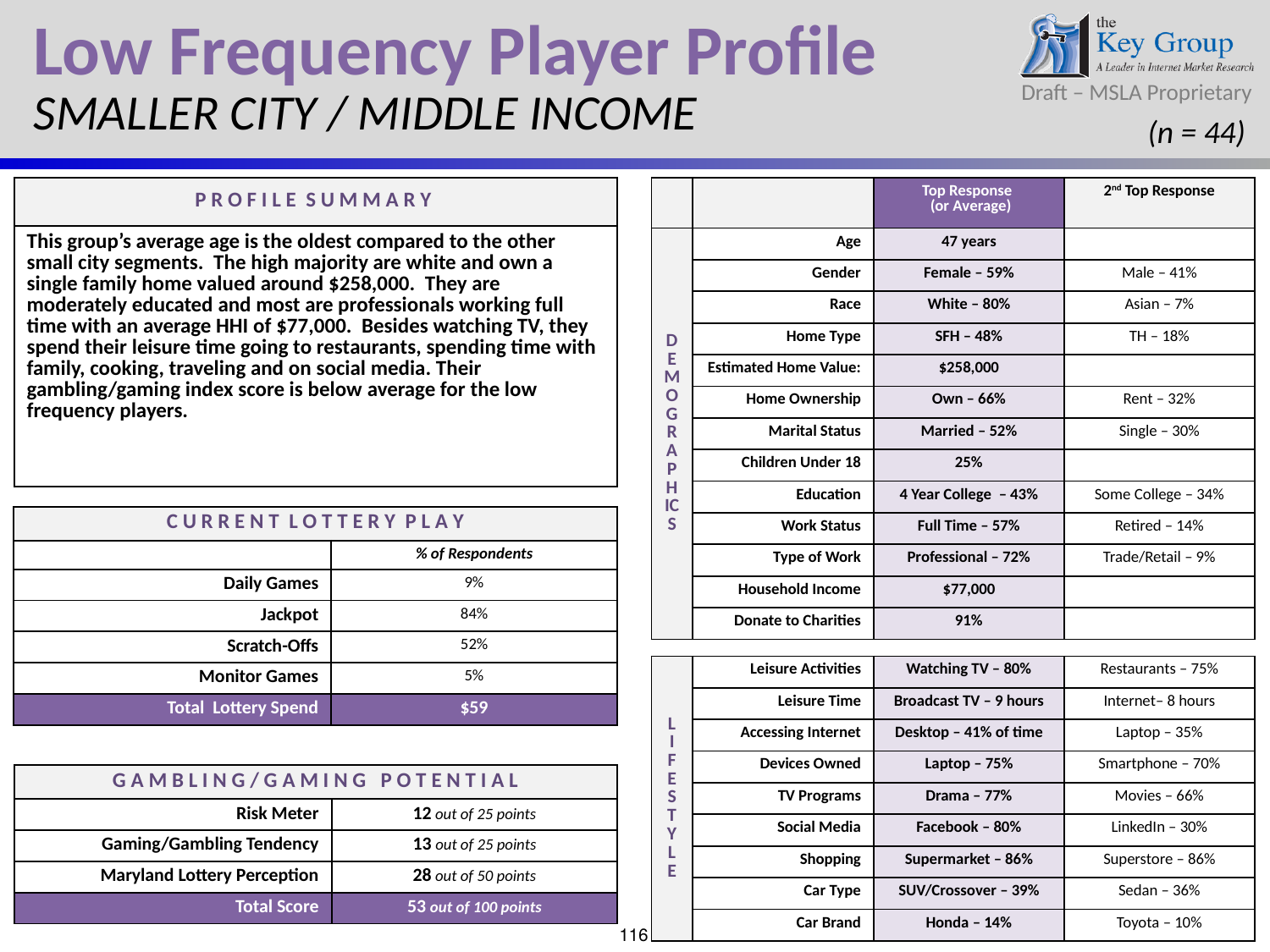

Low Frequency Player Profile
SMALLER CITY / MIDDLE INCOME
(n = 44)
| P R O F I L E S U M M A R Y |
| --- |
| This group’s average age is the oldest compared to the other small city segments. The high majority are white and own a single family home valued around $258,000. They are moderately educated and most are professionals working full time with an average HHI of $77,000. Besides watching TV, they spend their leisure time going to restaurants, spending time with family, cooking, traveling and on social media. Their gambling/gaming index score is below average for the low frequency players. |
|  |  | Top Response (or Average) | 2nd Top Response |
| --- | --- | --- | --- |
| DEMOGRAPHICS | Age | 47 years |  |
|  | Gender | Female – 59% | Male – 41% |
|  | Race | White – 80% | Asian – 7% |
|  | Home Type | SFH – 48% | TH – 18% |
|  | Estimated Home Value: | $258,000 |  |
|  | Home Ownership | Own – 66% | Rent – 32% |
|  | Marital Status | Married – 52% | Single – 30% |
|  | Children Under 18 | 25% |  |
|  | Education | 4 Year College – 43% | Some College – 34% |
|  | Work Status | Full Time – 57% | Retired – 14% |
|  | Type of Work | Professional – 72% | Trade/Retail – 9% |
|  | Household Income | $77,000 |  |
|  | Donate to Charities | 91% |  |
|  |  |  |  |
| L I F E S TY L E | Leisure Activities | Watching TV – 80% | Restaurants – 75% |
|  | Leisure Time | Broadcast TV – 9 hours | Internet– 8 hours |
|  | Accessing Internet | Desktop – 41% of time | Laptop – 35% |
|  | Devices Owned | Laptop – 75% | Smartphone – 70% |
|  | TV Programs | Drama – 77% | Movies – 66% |
|  | Social Media | Facebook – 80% | LinkedIn – 30% |
|  | Shopping | Supermarket – 86% | Superstore – 86% |
|  | Car Type | SUV/Crossover – 39% | Sedan – 36% |
|  | Car Brand | Honda – 14% | Toyota – 10% |
| C U R R E N T L O T T E R Y P L A Y |  |
| --- | --- |
|  | % of Respondents |
| Daily Games | 9% |
| Jackpot | 84% |
| Scratch-Offs | 52% |
| Monitor Games | 5% |
| Total Lottery Spend | $59 |
| G A M B L I N G / G A M I N G P O T E N T I A L |  |
| --- | --- |
| Risk Meter | 12 out of 25 points |
| Gaming/Gambling Tendency | 13 out of 25 points |
| Maryland Lottery Perception | 28 out of 50 points |
| Total Score | 53 out of 100 points |